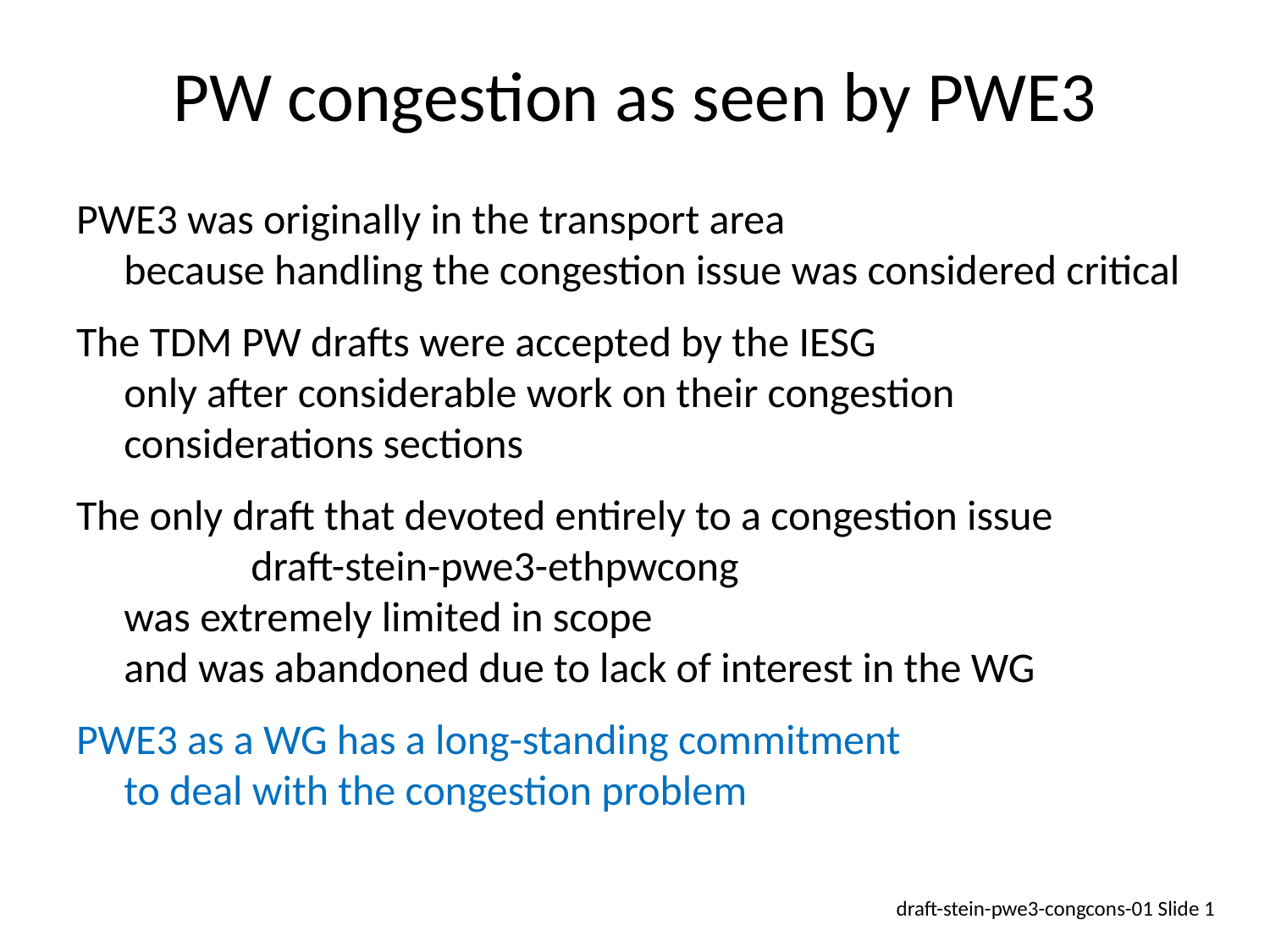

# PW congestion as seen by PWE3
PWE3 was originally in the transport area
	because handling the congestion issue was considered critical
The TDM PW drafts were accepted by the IESG
	only after considerable work on their congestion considerations sections
The only draft that devoted entirely to a congestion issue
		draft-stein-pwe3-ethpwcong
	was extremely limited in scope
	and was abandoned due to lack of interest in the WG
PWE3 as a WG has a long-standing commitment
	to deal with the congestion problem

draft-stein-pwe3-congcons-01 Slide 1